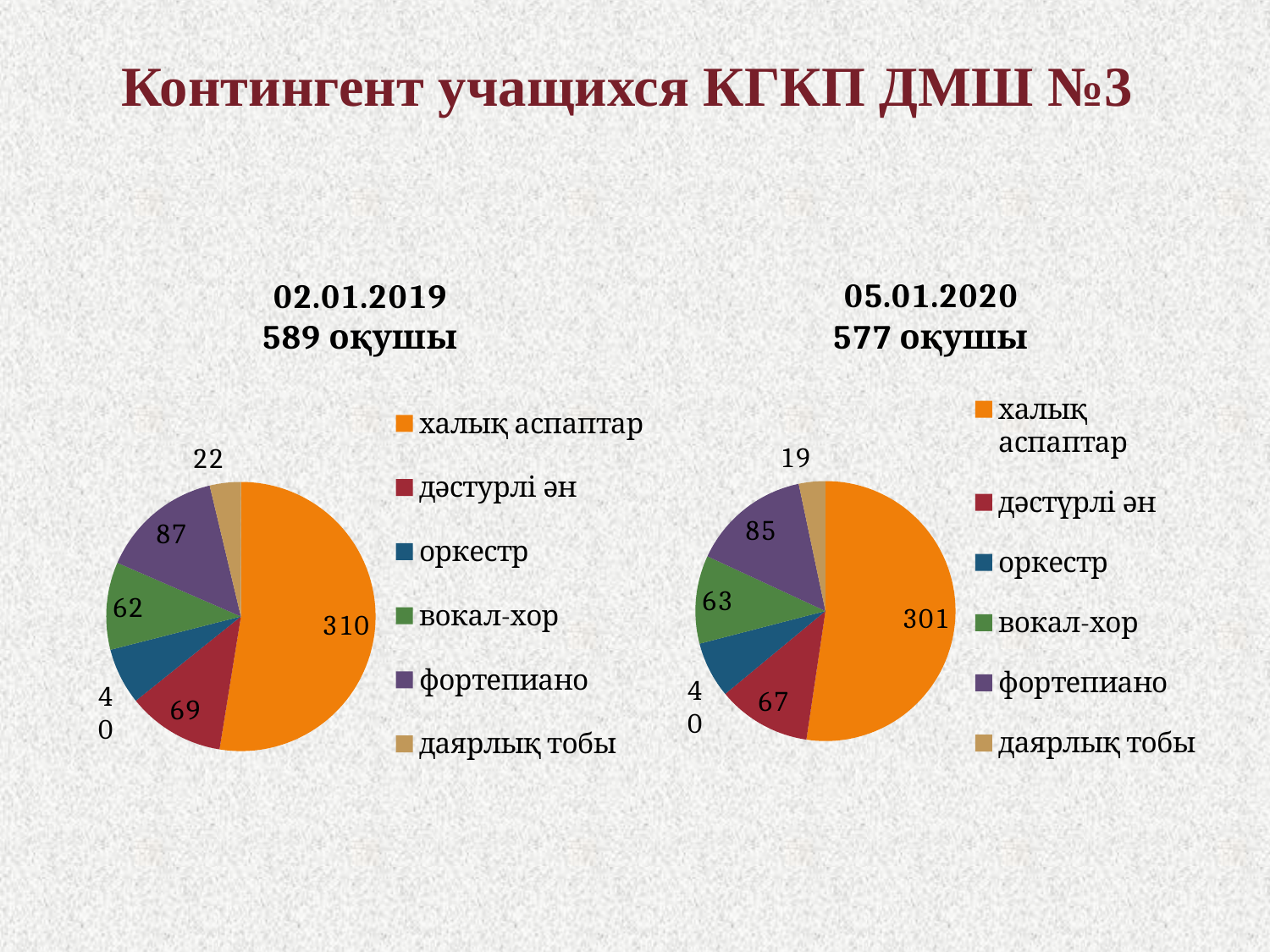

# Контингент учащихся КГКП ДМШ №3

### Chart: 02.01.2019
589 оқушы

| Category | 02.01.2019 |
|---|---|
| халық аспаптар | 310.0 |
| дәстурлі ән | 69.0 |
| оркестр | 40.0 |
| вокал-хор | 62.0 |
| фортепиано | 87.0 |
| даярлық тобы | 22.0 |

### Chart: 05.01.2020
577 оқушы

| Category | 05.01.2020 |
|---|---|
| халық аспаптар | 301.0 |
| дәстүрлі ән | 67.0 |
| оркестр | 40.0 |
| вокал-хор | 63.0 |
| фортепиано | 85.0 |
| даярлық тобы | 19.0 |